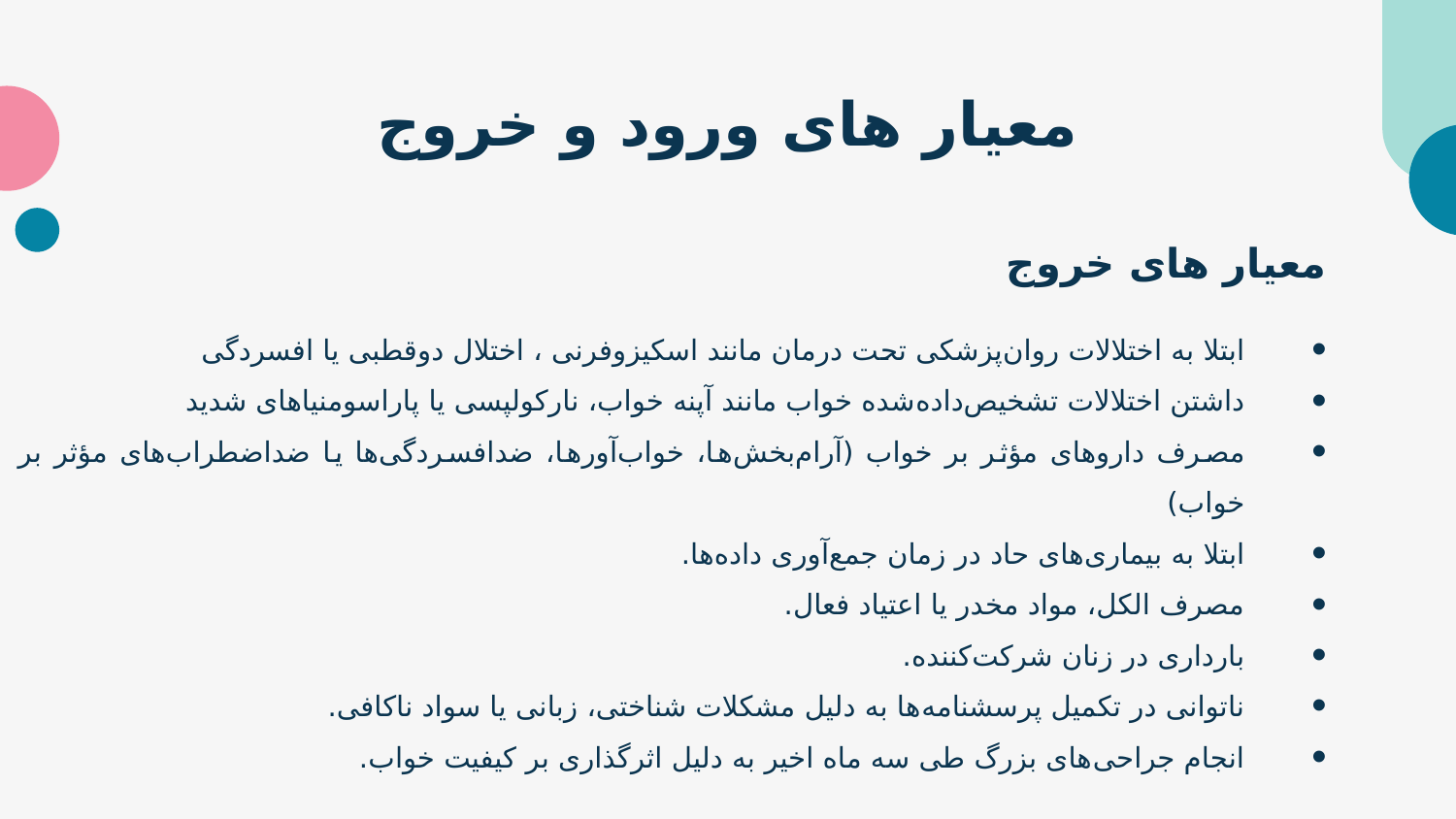

# معیار های ورود و خروج
معیار های خروج
ابتلا به اختلالات روان‌پزشکی تحت درمان مانند اسکیزوفرنی ، اختلال دوقطبی یا افسردگی
داشتن اختلالات تشخیص‌داده‌شده خواب مانند آپنه خواب، نارکولپسی یا پاراسومنیاهای شدید
مصرف داروهای مؤثر بر خواب (آرام‌بخش‌ها، خواب‌آورها، ضدافسردگی‌ها یا ضداضطراب‌های مؤثر بر خواب)
ابتلا به بیماری‌های حاد در زمان جمع‌آوری داده‌ها.
مصرف الکل، مواد مخدر یا اعتیاد فعال.
بارداری در زنان شرکت‌کننده.
ناتوانی در تکمیل پرسشنامه‌ها به دلیل مشکلات شناختی، زبانی یا سواد ناکافی.
انجام جراحی‌های بزرگ طی سه ماه اخیر به دلیل اثرگذاری بر کیفیت خواب.